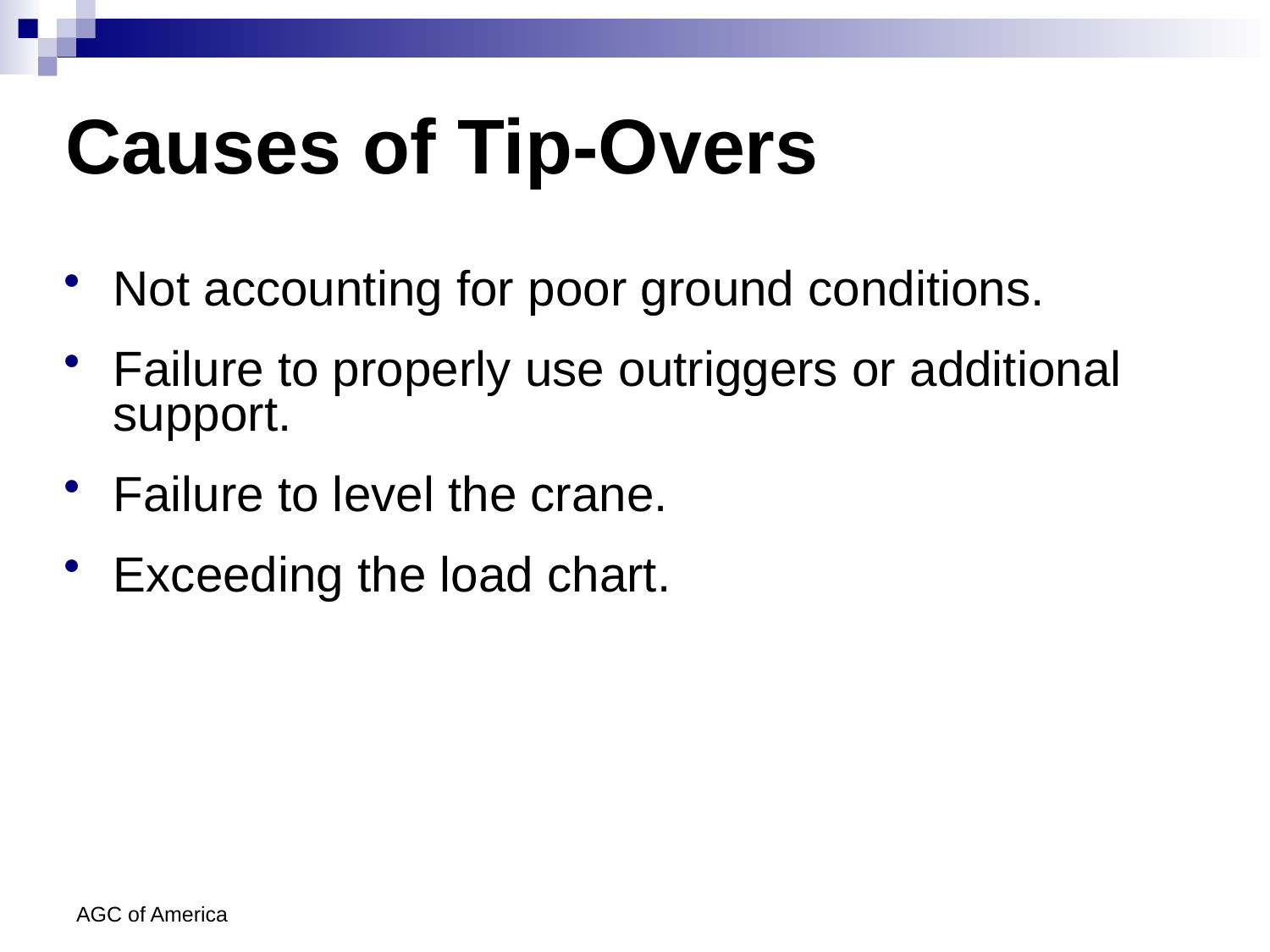

# Causes of Tip-Overs
Not accounting for poor ground conditions.
Failure to properly use outriggers or additional support.
Failure to level the crane.
Exceeding the load chart.

AGC of America